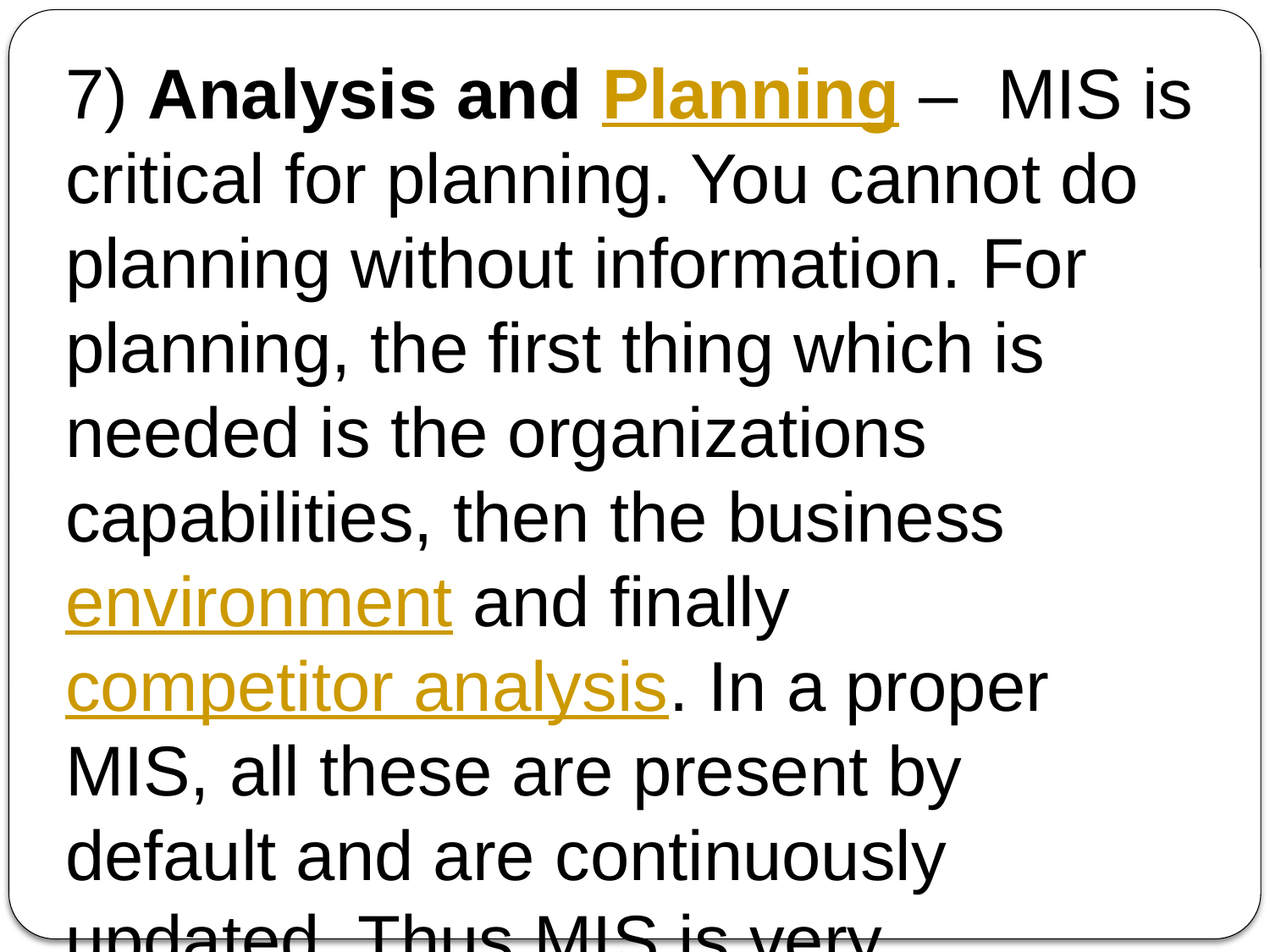

7) Analysis and Planning –  MIS is critical for planning. You cannot do planning without information. For planning, the first thing which is needed is the organizations capabilities, then the business environment and finally competitor analysis. In a proper MIS, all these are present by default and are continuously updated. Thus MIS is very important for planning and analysis.